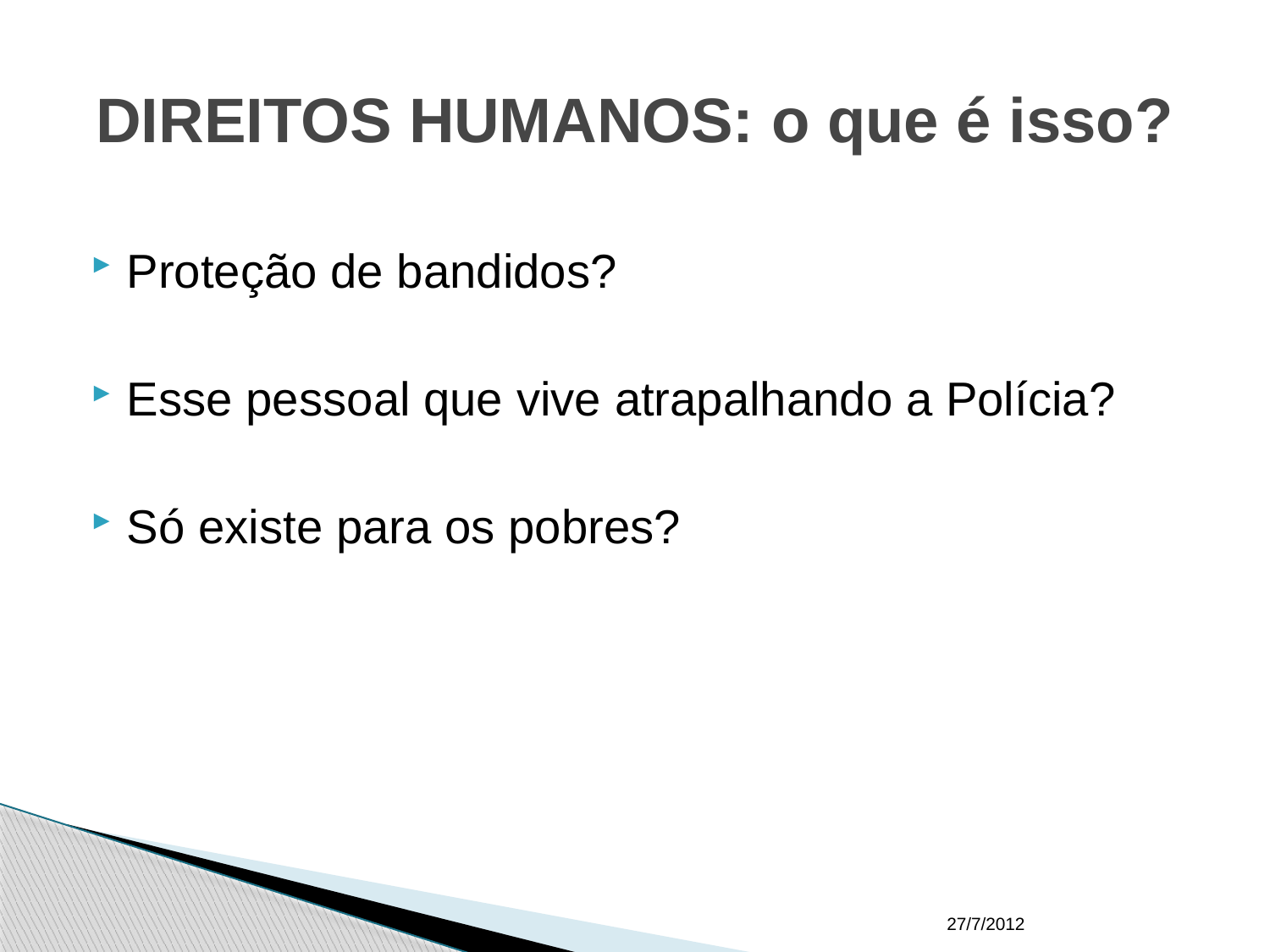

# DIREITOS HUMANOS: o que é isso?
Proteção de bandidos?
Esse pessoal que vive atrapalhando a Polícia?
Só existe para os pobres?
27/7/2012